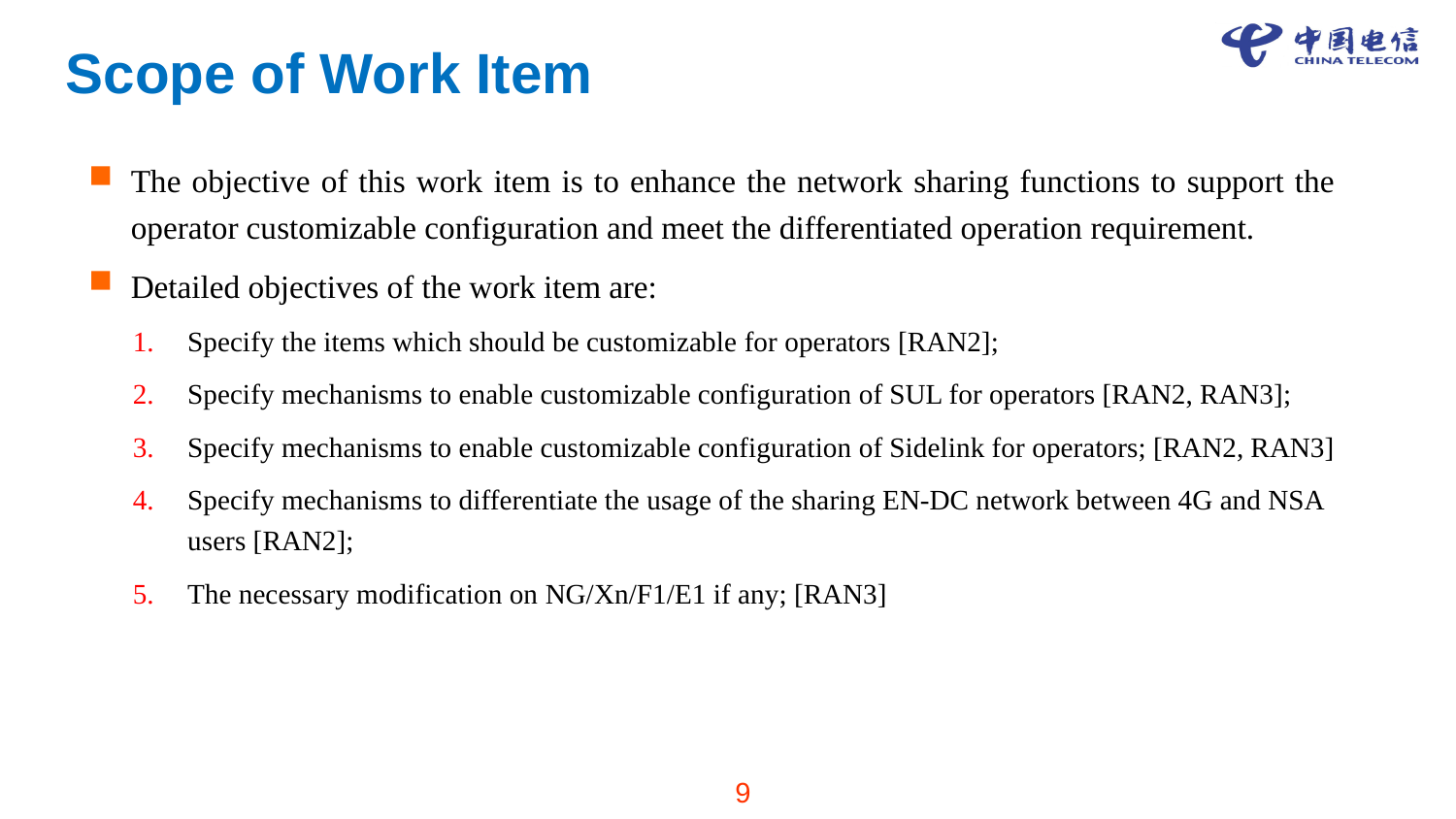

# Scope of Work Item
The objective of this work item is to enhance the network sharing functions to support the operator customizable configuration and meet the differentiated operation requirement.
Detailed objectives of the work item are:
Specify the items which should be customizable for operators [RAN2];
Specify mechanisms to enable customizable configuration of SUL for operators [RAN2, RAN3];
Specify mechanisms to enable customizable configuration of Sidelink for operators; [RAN2, RAN3]
Specify mechanisms to differentiate the usage of the sharing EN-DC network between 4G and NSA users [RAN2];
The necessary modification on NG/Xn/F1/E1 if any; [RAN3]
9